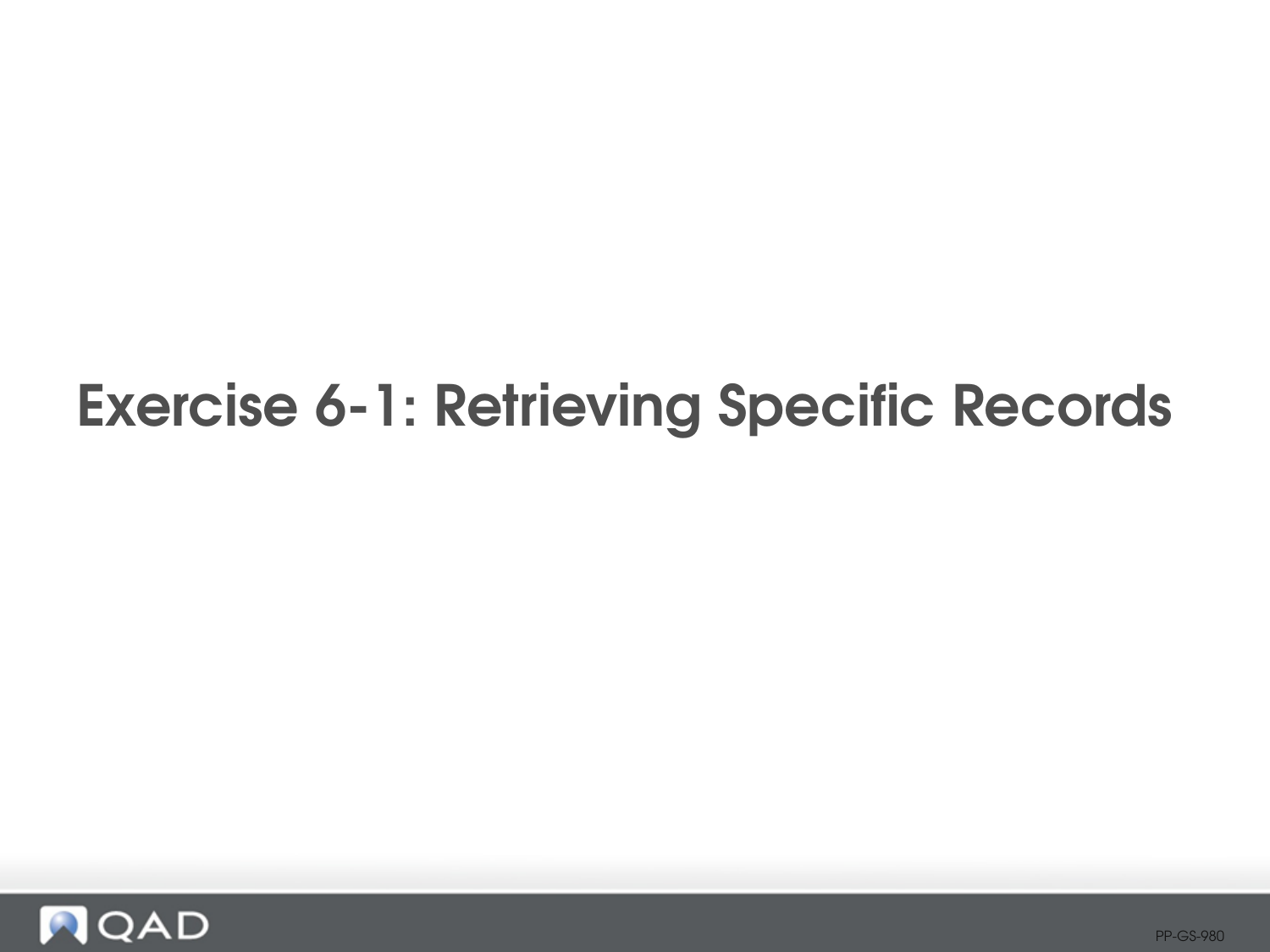

# Exercise 6-1: Retrieving Specific Records
PP-GS-980